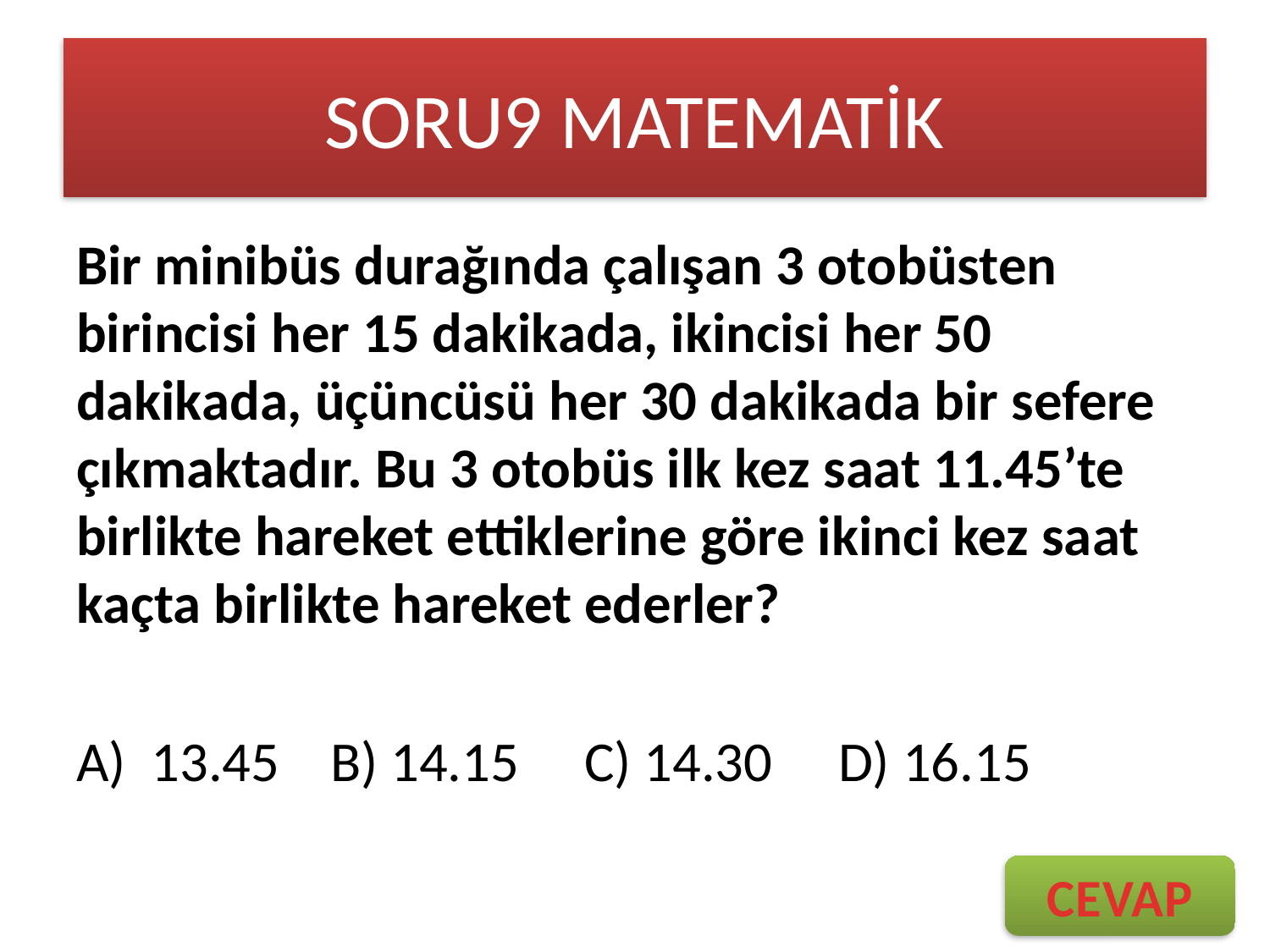

# SORU9 MATEMATİK
Bir minibüs durağında çalışan 3 otobüsten birincisi her 15 dakikada, ikincisi her 50 dakikada, üçüncüsü her 30 dakikada bir sefere çıkmaktadır. Bu 3 otobüs ilk kez saat 11.45’te birlikte hareket ettiklerine göre ikinci kez saat kaçta birlikte hareket ederler?

A)  13.45	B) 14.15	C) 14.30	D) 16.15

CEVAP